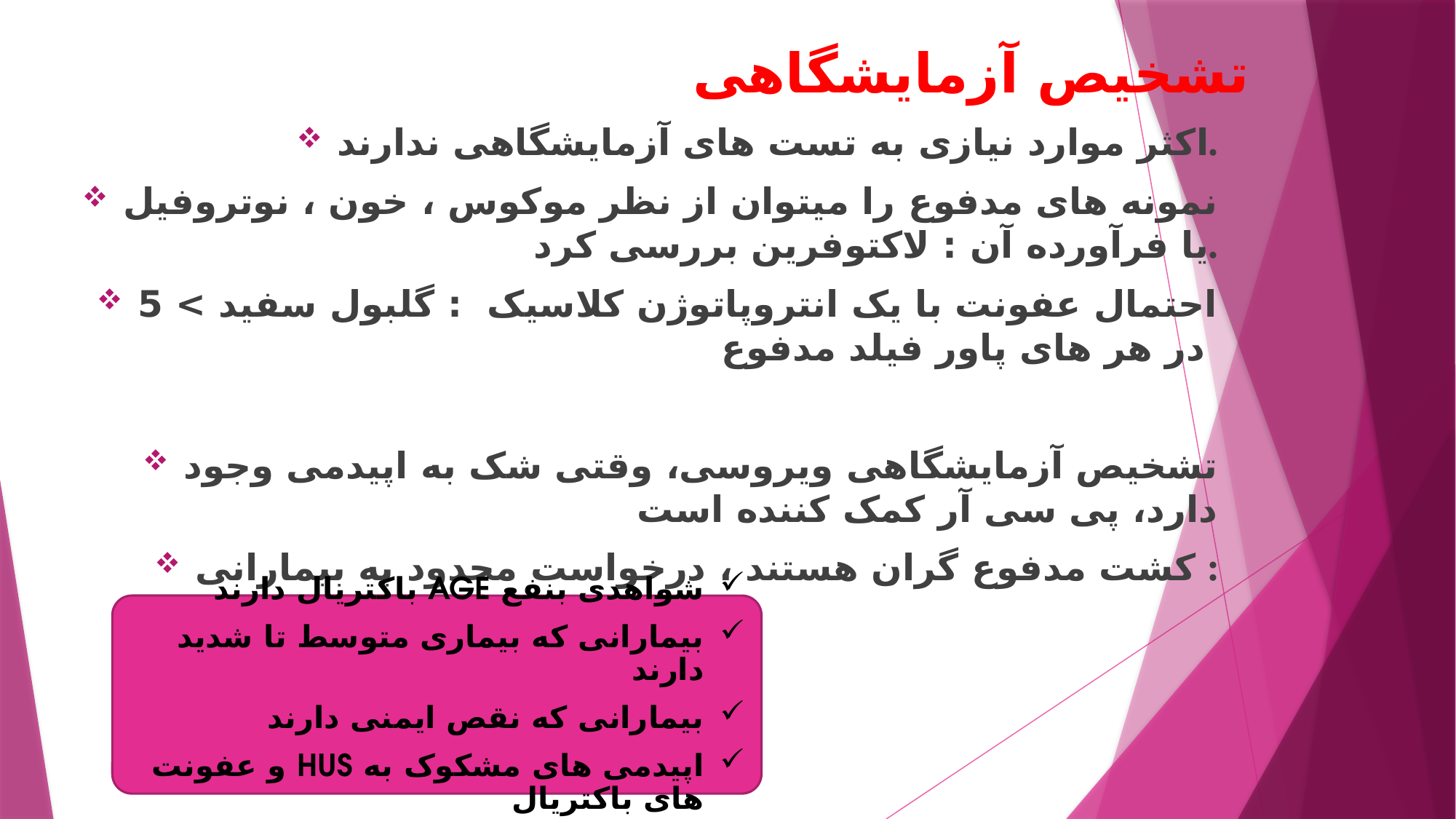

# تشخیص آزمایشگاهی
اکثر موارد نیازی به تست های آزمایشگاهی ندارند.
نمونه های مدفوع را میتوان از نظر موکوس ، خون ، نوتروفیل یا فرآورده آن : لاکتوفرین بررسی کرد.
احتمال عفونت با یک انتروپاتوژن کلاسیک  : گلبول سفید > 5 در هر های پاور فیلد مدفوع

تشخیص آزمایشگاهی ویروسی، وقتی شک به اپیدمی وجود دارد، پی سی آر کمک کننده است
کشت مدفوع گران هستند ، درخواست محدود به بیمارانی :

شواهدی بنفع AGE باکتریال دارند
بیمارانی که بیماری متوسط تا شدید دارند
بیمارانی که نقص ایمنی دارند
اپیدمی های مشکوک به HUS و عفونت های باکتریال